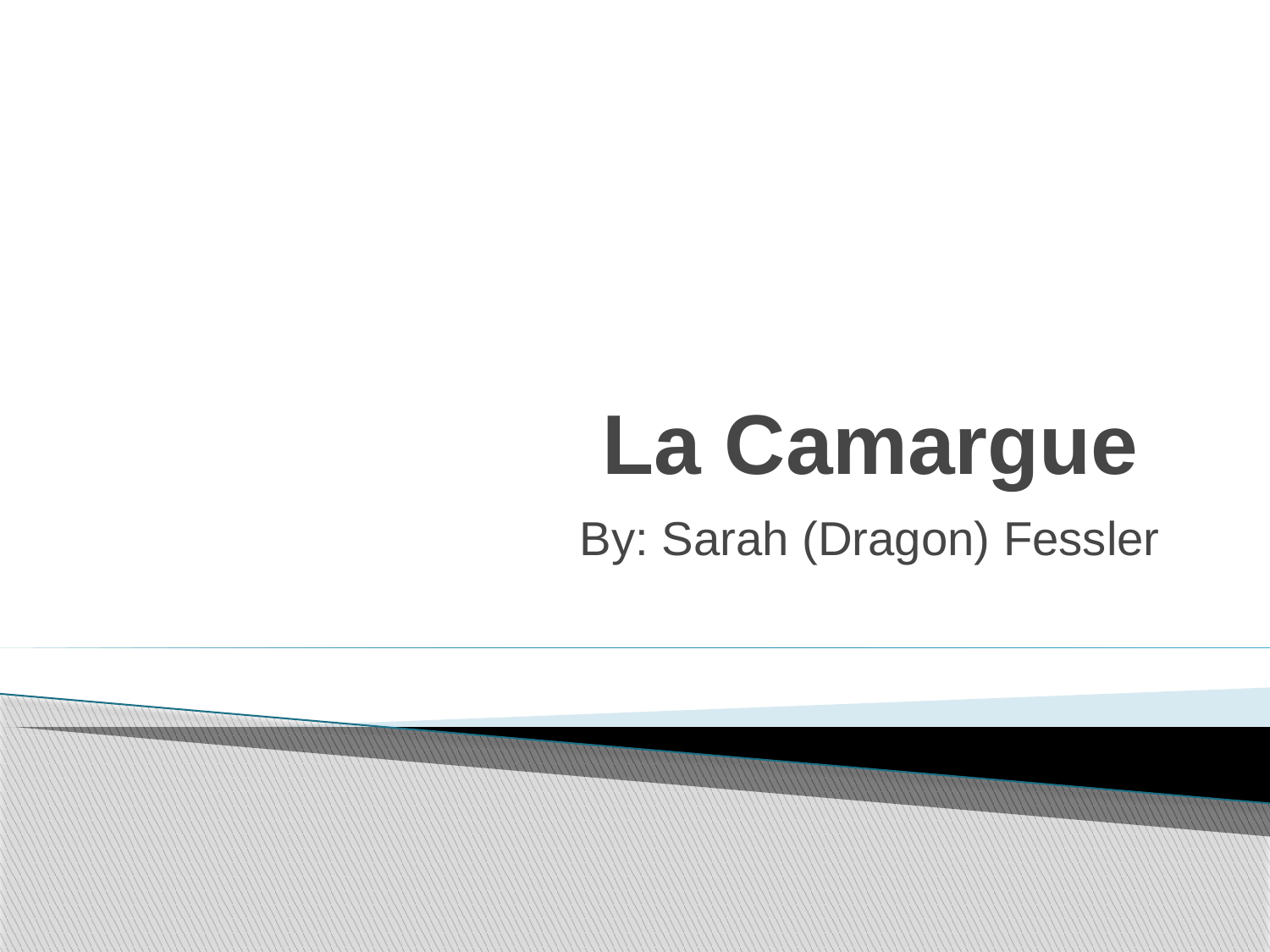

# La Camargue
By: Sarah (Dragon) Fessler